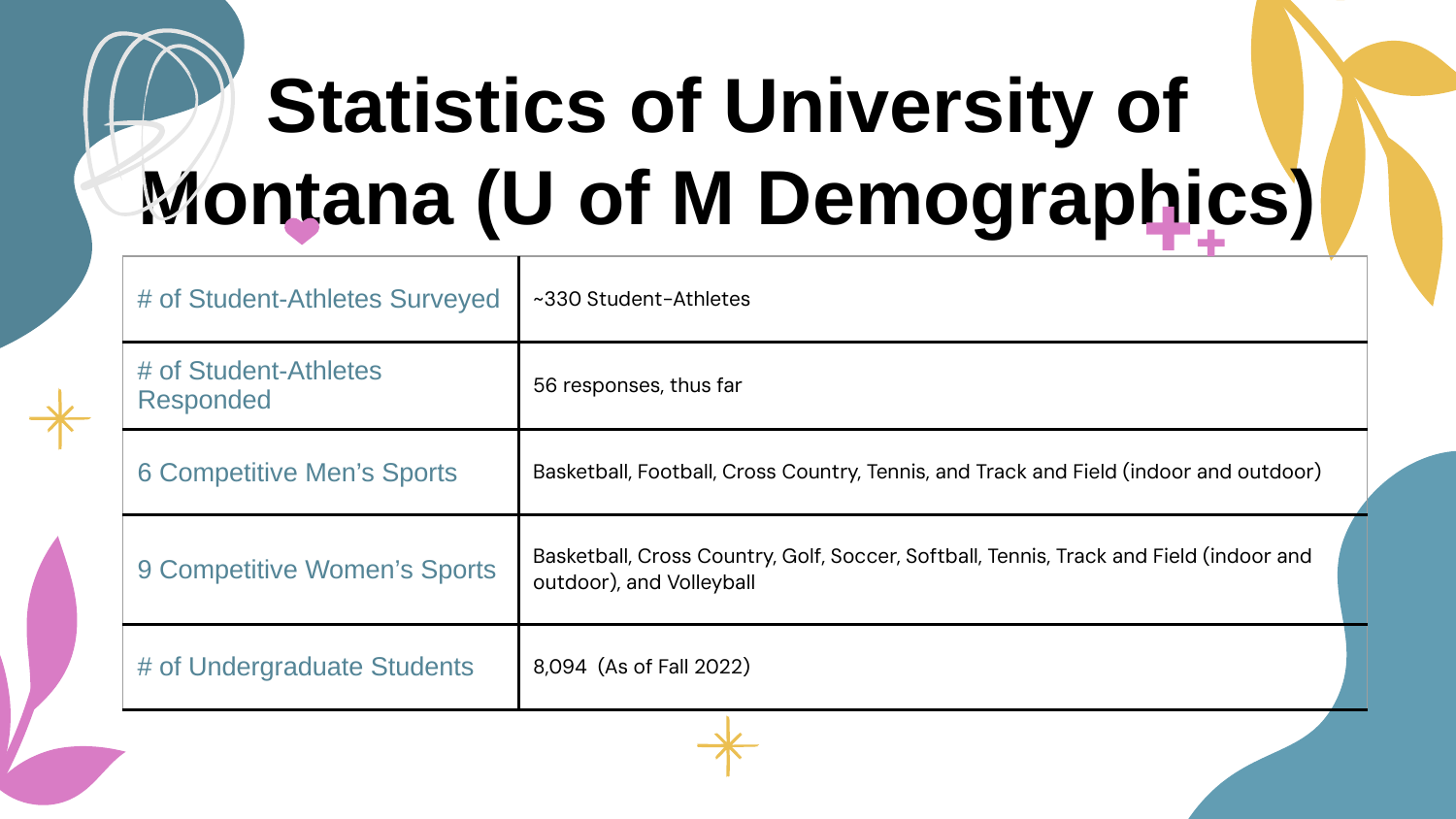

# Statistics of University of Montana (U of M Demographics)

| # of Student-Athletes Surveyed | ~330 Student-Athletes |
| --- | --- |
| # of Student-Athletes Responded | 56 responses, thus far |
| 6 Competitive Men’s Sports | Basketball, Football, Cross Country, Tennis, and Track and Field (indoor and outdoor) |
| 9 Competitive Women’s Sports | Basketball, Cross Country, Golf, Soccer, Softball, Tennis, Track and Field (indoor and outdoor), and Volleyball |
| # of Undergraduate Students | 8,094 (As of Fall 2022) |